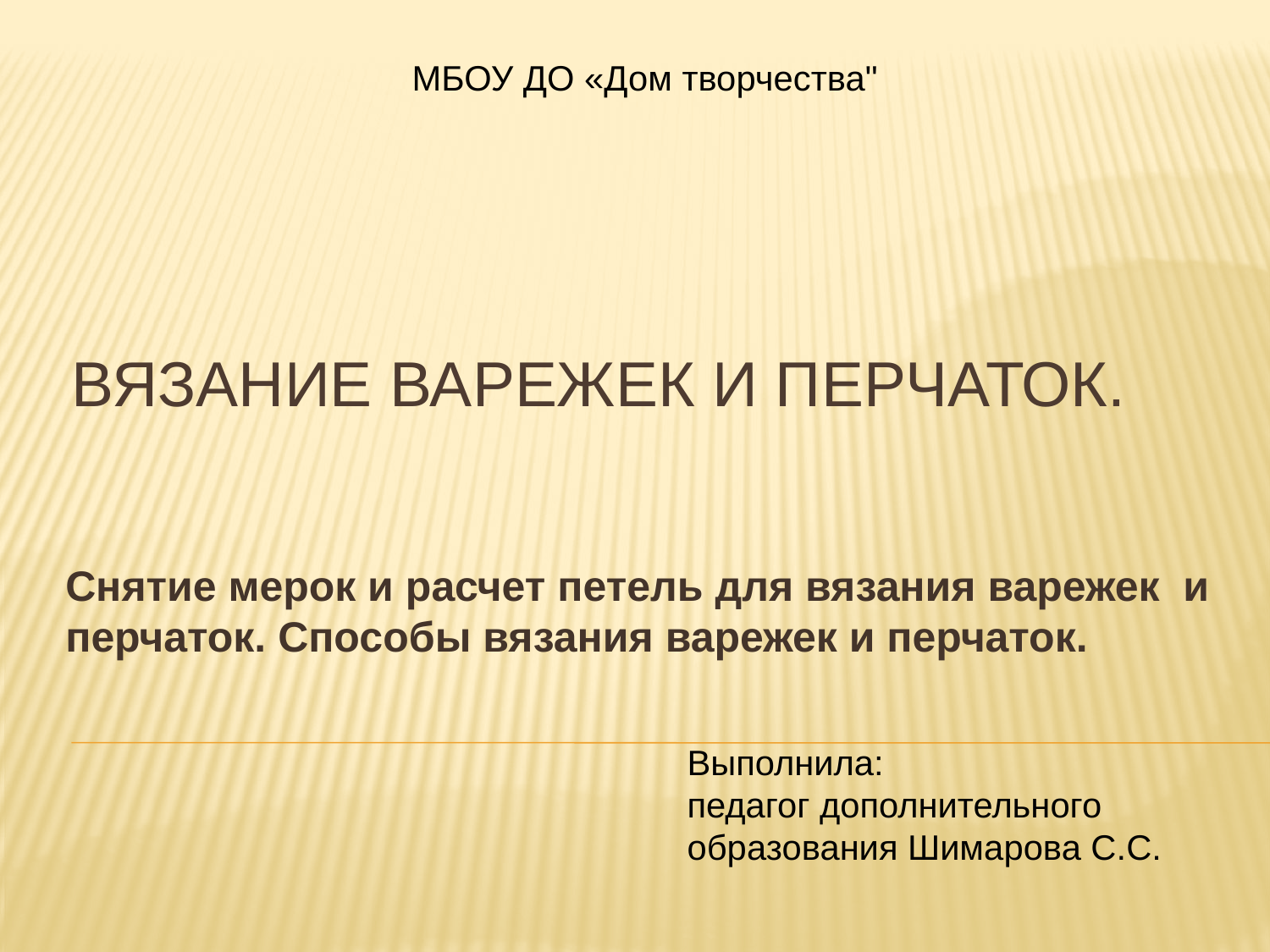

МБОУ ДО «Дом творчества"
# Вязание варежек и перчаток.
Снятие мерок и расчет петель для вязания варежек  и перчаток. Способы вязания варежек и перчаток.
Выполнила:
педагог дополнительного образования Шимарова С.С.